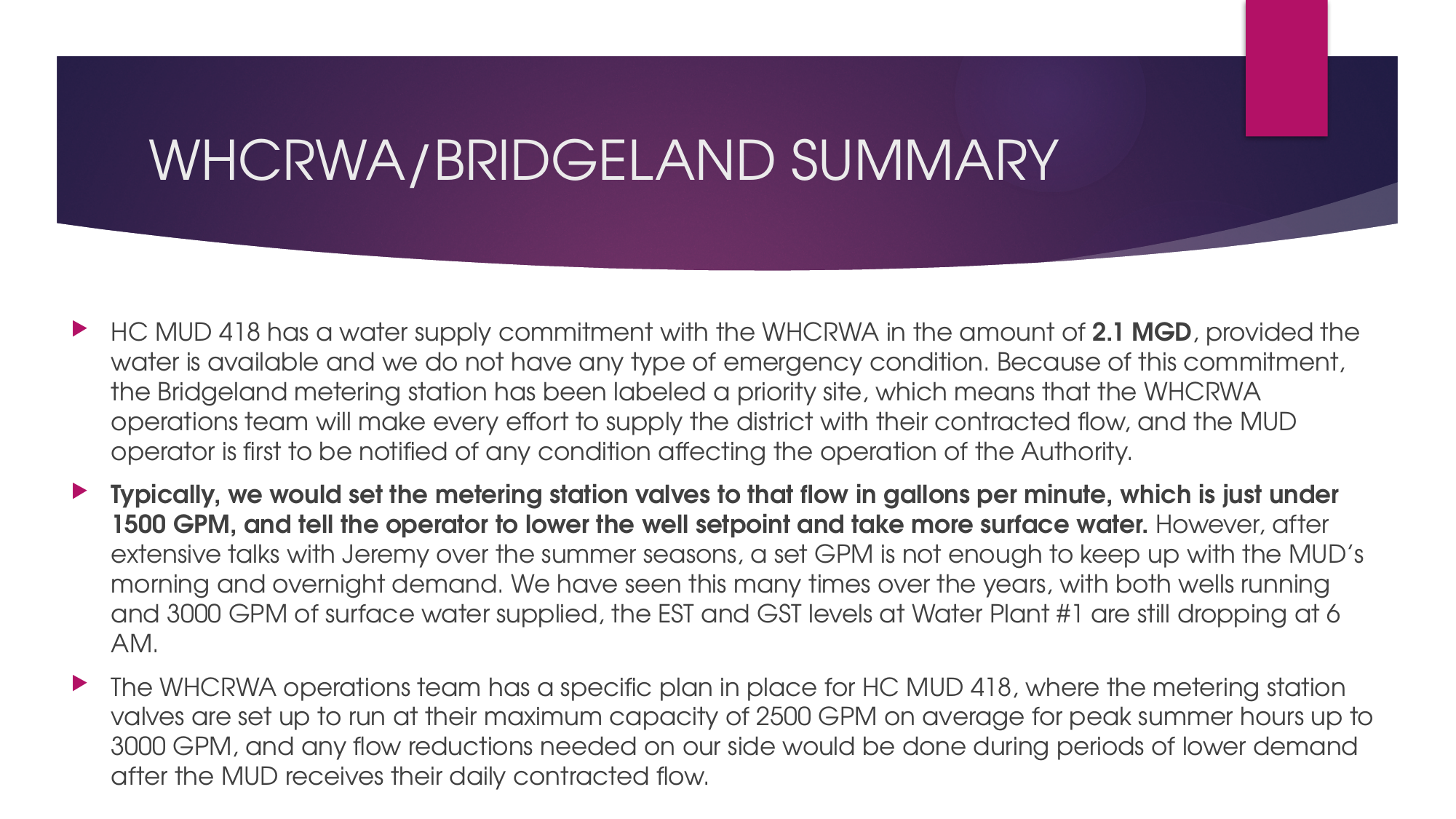

# WHCRWA/BRIDGELAND SUMMARY
HC MUD 418 has a water supply commitment with the WHCRWA in the amount of 2.1 MGD, provided the water is available and we do not have any type of emergency condition. Because of this commitment, the Bridgeland metering station has been labeled a priority site, which means that the WHCRWA operations team will make every effort to supply the district with their contracted flow, and the MUD operator is first to be notified of any condition affecting the operation of the Authority.
Typically, we would set the metering station valves to that flow in gallons per minute, which is just under 1500 GPM, and tell the operator to lower the well setpoint and take more surface water. However, after extensive talks with Jeremy over the summer seasons, a set GPM is not enough to keep up with the MUD’s morning and overnight demand. We have seen this many times over the years, with both wells running and 3000 GPM of surface water supplied, the EST and GST levels at Water Plant #1 are still dropping at 6 AM.
The WHCRWA operations team has a specific plan in place for HC MUD 418, where the metering station valves are set up to run at their maximum capacity of 2500 GPM on average for peak summer hours up to 3000 GPM, and any flow reductions needed on our side would be done during periods of lower demand after the MUD receives their daily contracted flow.